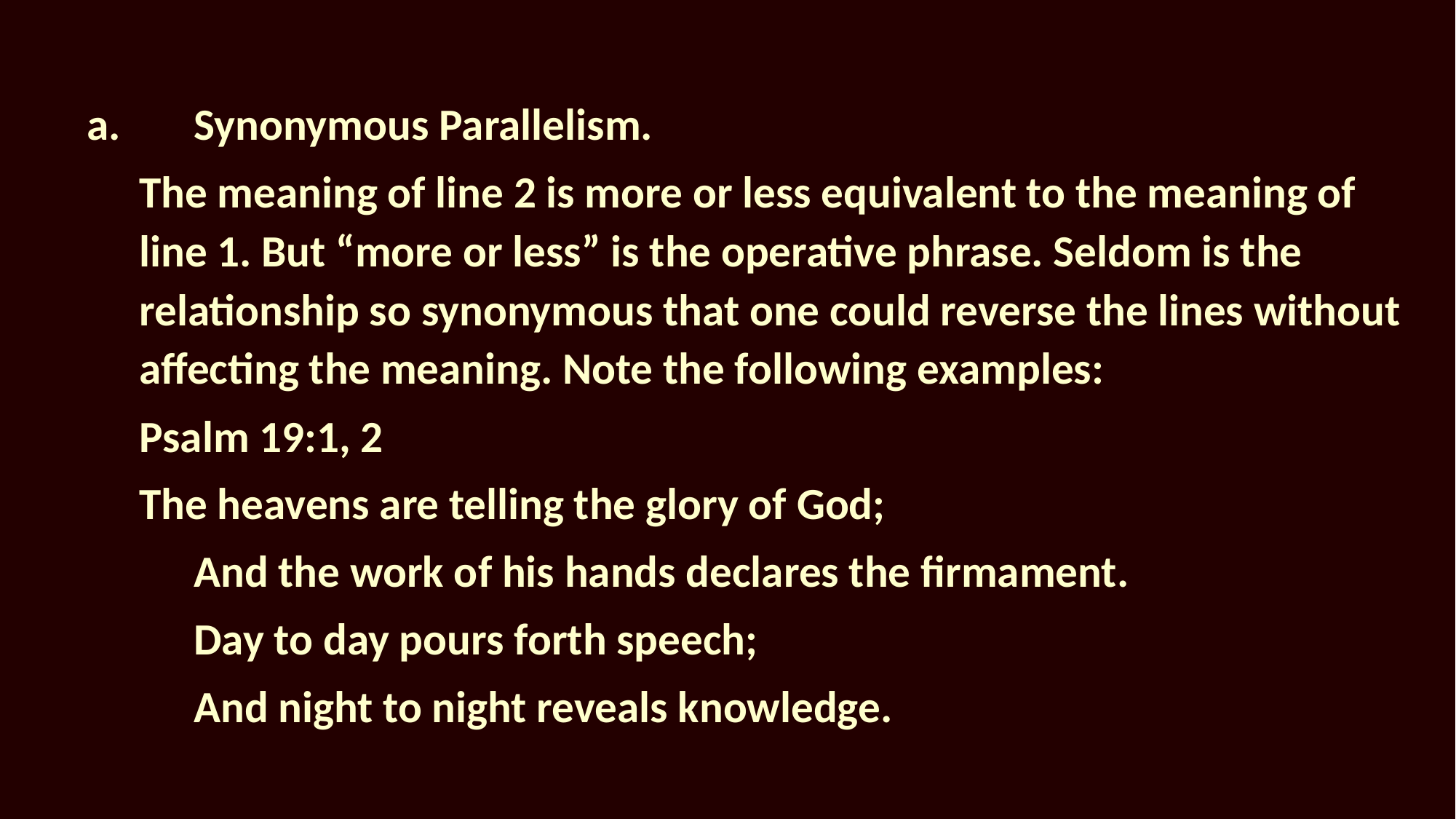

a.	Synonymous Parallelism.
The meaning of line 2 is more or less equivalent to the meaning of line 1. But “more or less” is the operative phrase. Seldom is the relationship so synonymous that one could reverse the lines without affecting the meaning. Note the following examples:
	Psalm 19:1, 2
					The heavens are telling the glory of God;
						And the work of his hands declares the firmament.
						Day to day pours forth speech;
						And night to night reveals knowledge.